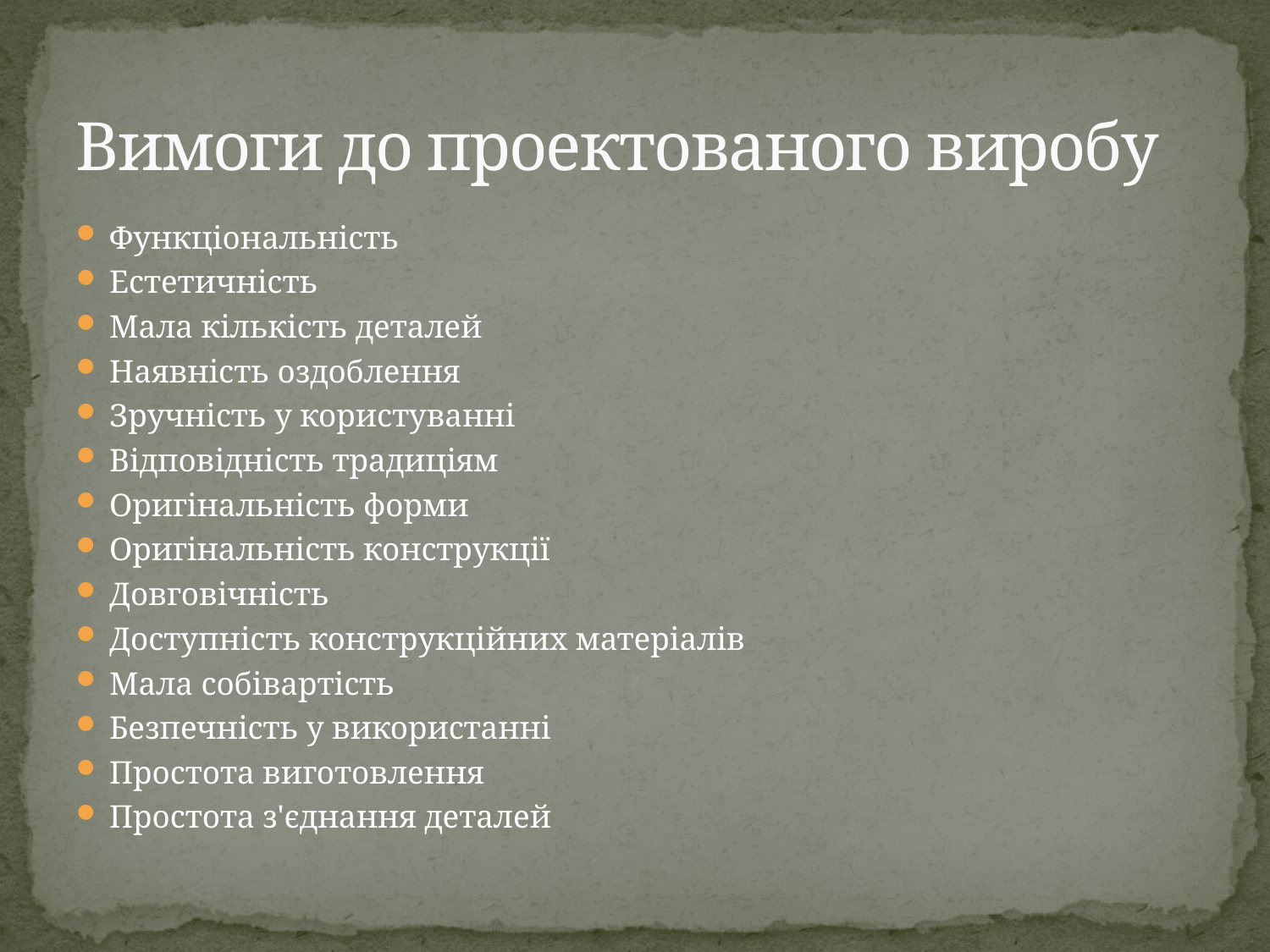

# Вимоги до проектованого виробу
Функціональність
Естетичність
Мала кількість деталей
Наявність оздоблення
Зручність у користуванні
Відповідність традиціям
Оригінальність форми
Оригінальність конструкції
Довговічність
Доступність конструкційних матеріалів
Мала собівартість
Безпечність у використанні
Простота виготовлення
Простота з'єднання деталей